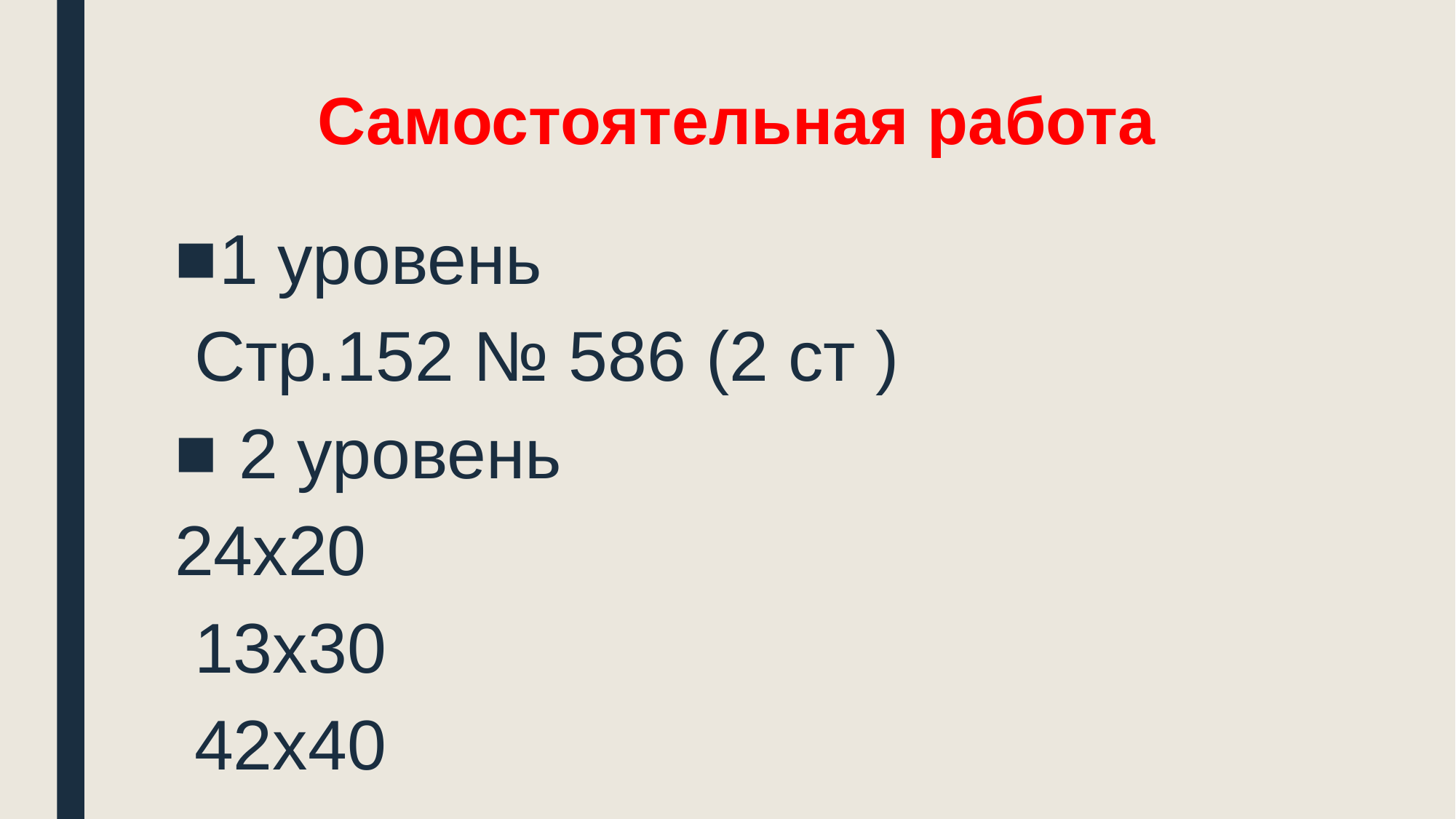

# Самостоятельная работа
1 уровень
 Стр.152 № 586 (2 ст )
 2 уровень
24х20
 13х30
 42х40